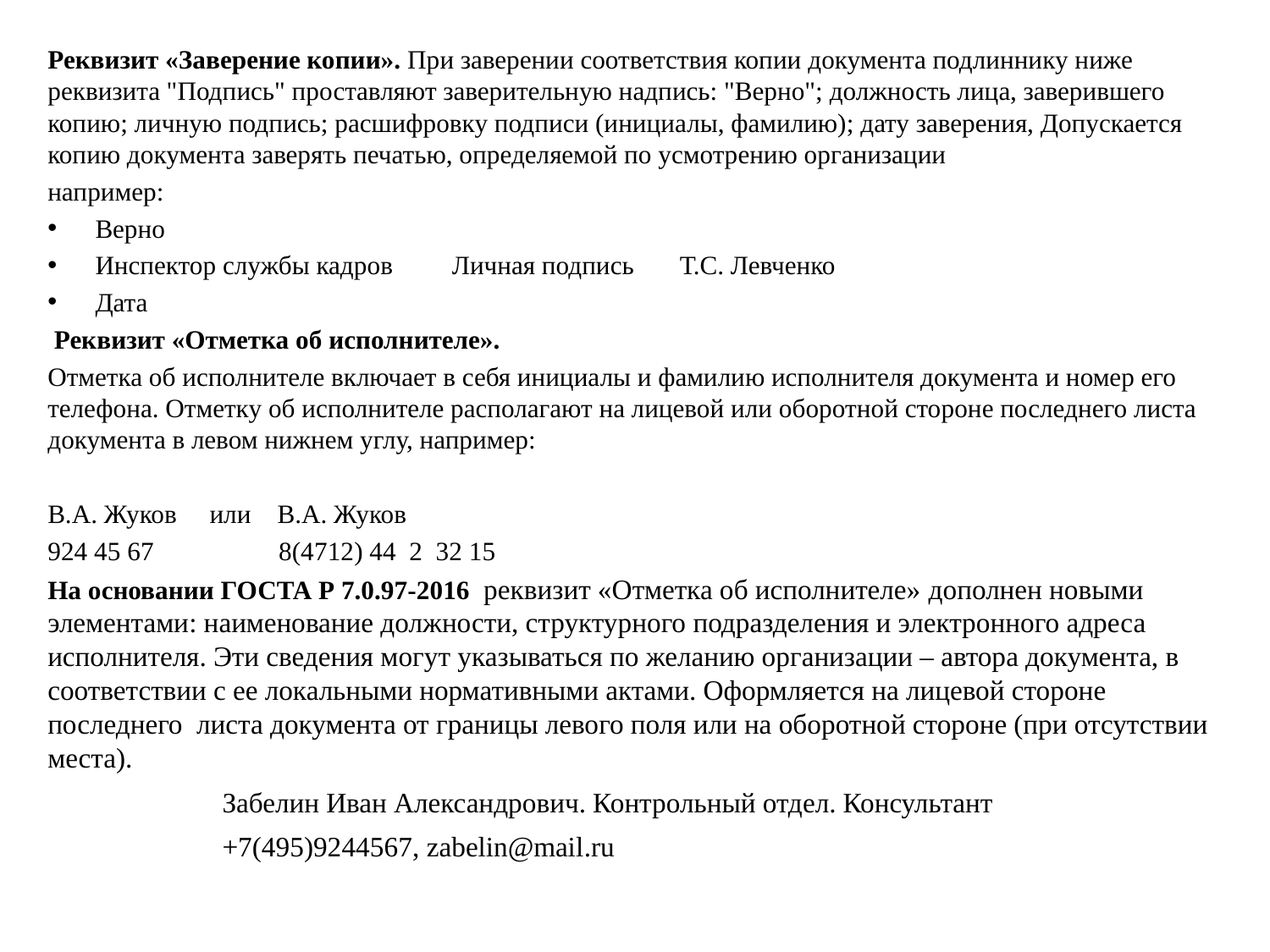

Реквизит «Заверение копии». При заверении соответствия копии документа подлиннику ниже реквизита "Подпись" проставляют заверительную надпись: "Верно"; должность лица, заверившего копию; личную подпись; расшифровку подписи (инициалы, фамилию); дату заверения, Допускается копию документа заверять печатью, определяемой по усмотрению организации
например:
Верно
Инспектор службы кадров         Личная подпись       Т.С. Левченко
Дата
 Реквизит «Отметка об исполнителе».
Отметка об исполнителе включает в себя инициалы и фамилию исполнителя документа и номер его телефона. Отметку об исполнителе располагают на лицевой или оборотной стороне последнего листа документа в левом нижнем углу, например:

В.А. Жуков     или    В.А. Жуков
924 45 67                   8(4712) 44  2  32 15
На основании ГОСТА Р 7.0.97-2016  реквизит «Отметка об исполнителе» дополнен новыми элементами: наименование должности, структурного подразделения и электронного адреса исполнителя. Эти сведения могут указываться по желанию организации – автора документа, в соответствии с ее локальными нормативными актами. Оформляется на лицевой стороне последнего  листа документа от границы левого поля или на оборотной стороне (при отсутствии места).
	Забелин Иван Александрович. Контрольный отдел. Консультант
	+7(495)9244567, zabelin@mail.ru